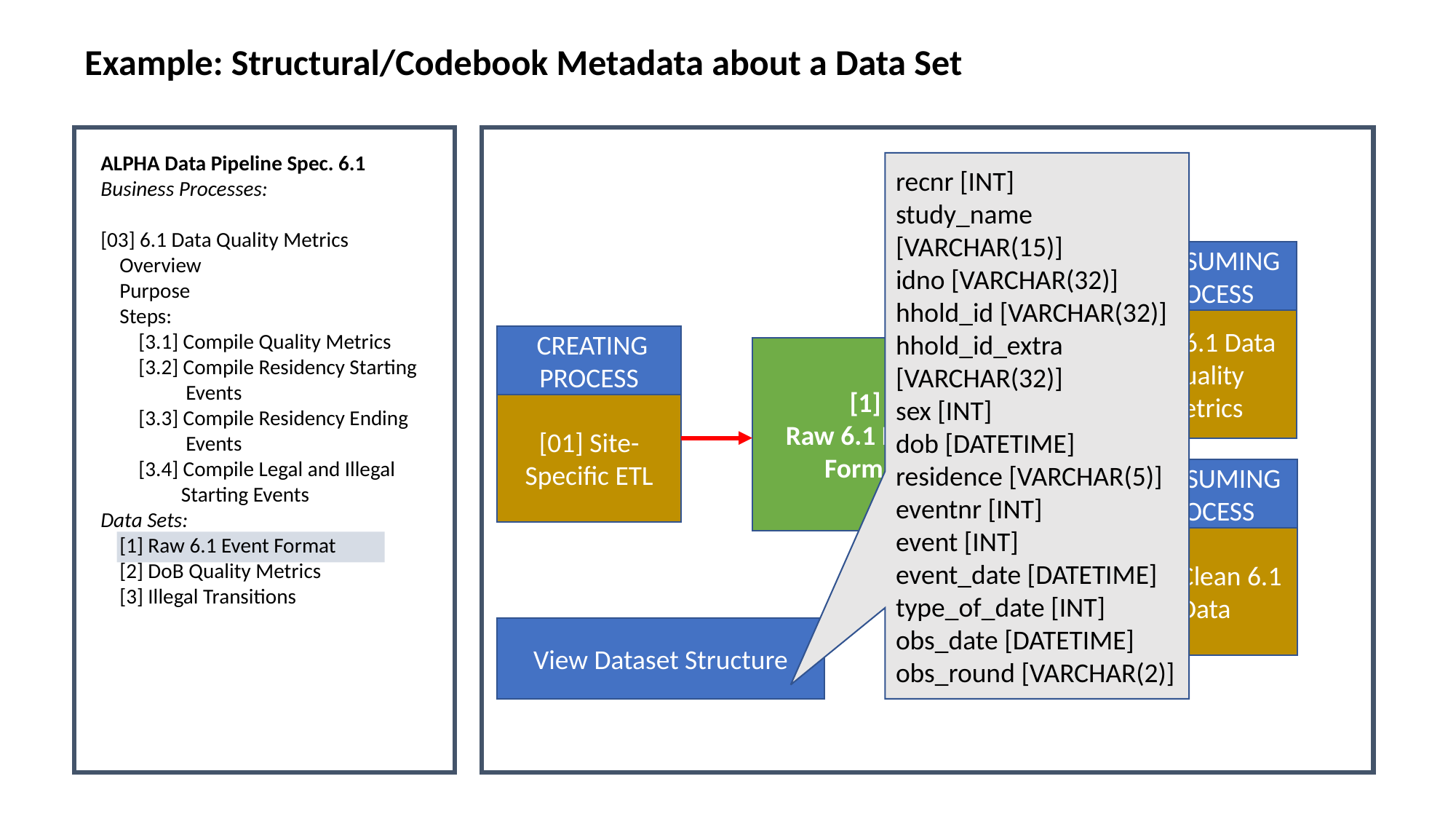

Example: Structural/Codebook Metadata about a Data Set

ALPHA Data Pipeline Spec. 6.1
Business Processes:

[03] 6.1 Data Quality Metrics
    Overview
    Purpose
    Steps:
        [3.1] Compile Quality Metrics
        [3.2] Compile Residency Starting
                  Events
        [3.3] Compile Residency Ending
                  Events
        [3.4] Compile Legal and Illegal
                 Starting Events
Data Sets:
    [1] Raw 6.1 Event Format
    [2] DoB Quality Metrics
    [3] Illegal Transitions

recnr [INT]
study_name [VARCHAR(15)]
idno [VARCHAR(32)]
hhold_id [VARCHAR(32)]
hhold_id_extra [VARCHAR(32)]
sex [INT]
dob [DATETIME]
residence [VARCHAR(5)]
eventnr [INT]
event [INT]
event_date [DATETIME]
type_of_date [INT]
obs_date [DATETIME]
obs_round [VARCHAR(2)]
 CONSUMING PROCESS
[03] 6.1 Data Quality Metrics
 CREATING PROCESS
[1]
Raw 6.1 Event Format
[01] Site-Specific ETL
 CONSUMING PROCESS
[04] Clean 6.1 Data

View Dataset Structure